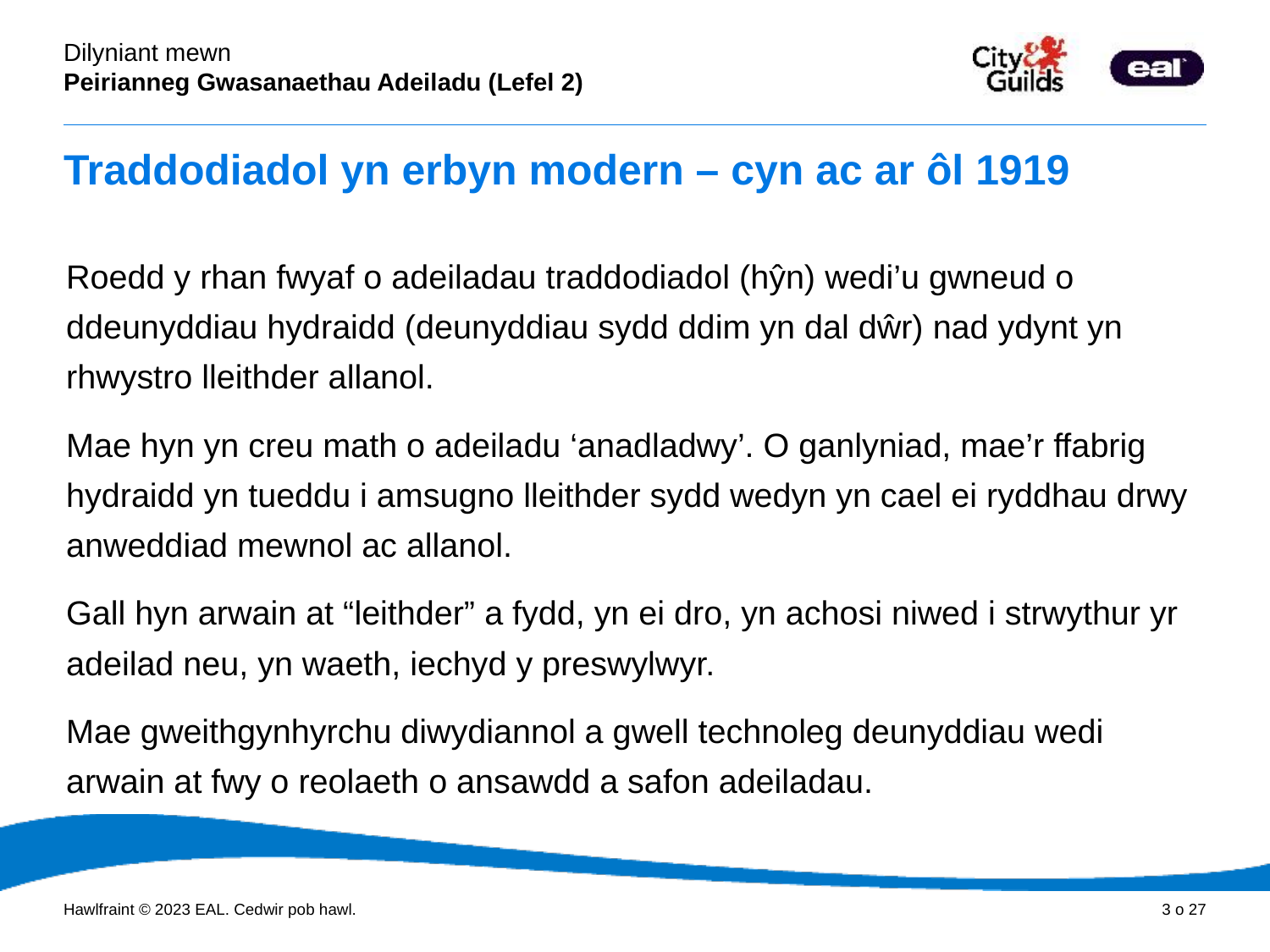

# Traddodiadol yn erbyn modern – cyn ac ar ôl 1919
Roedd y rhan fwyaf o adeiladau traddodiadol (hŷn) wedi’u gwneud o ddeunyddiau hydraidd (deunyddiau sydd ddim yn dal dŵr) nad ydynt yn rhwystro lleithder allanol.
Mae hyn yn creu math o adeiladu ‘anadladwy’. O ganlyniad, mae’r ffabrig hydraidd yn tueddu i amsugno lleithder sydd wedyn yn cael ei ryddhau drwy anweddiad mewnol ac allanol.
Gall hyn arwain at “leithder” a fydd, yn ei dro, yn achosi niwed i strwythur yr adeilad neu, yn waeth, iechyd y preswylwyr.
Mae gweithgynhyrchu diwydiannol a gwell technoleg deunyddiau wedi arwain at fwy o reolaeth o ansawdd a safon adeiladau.